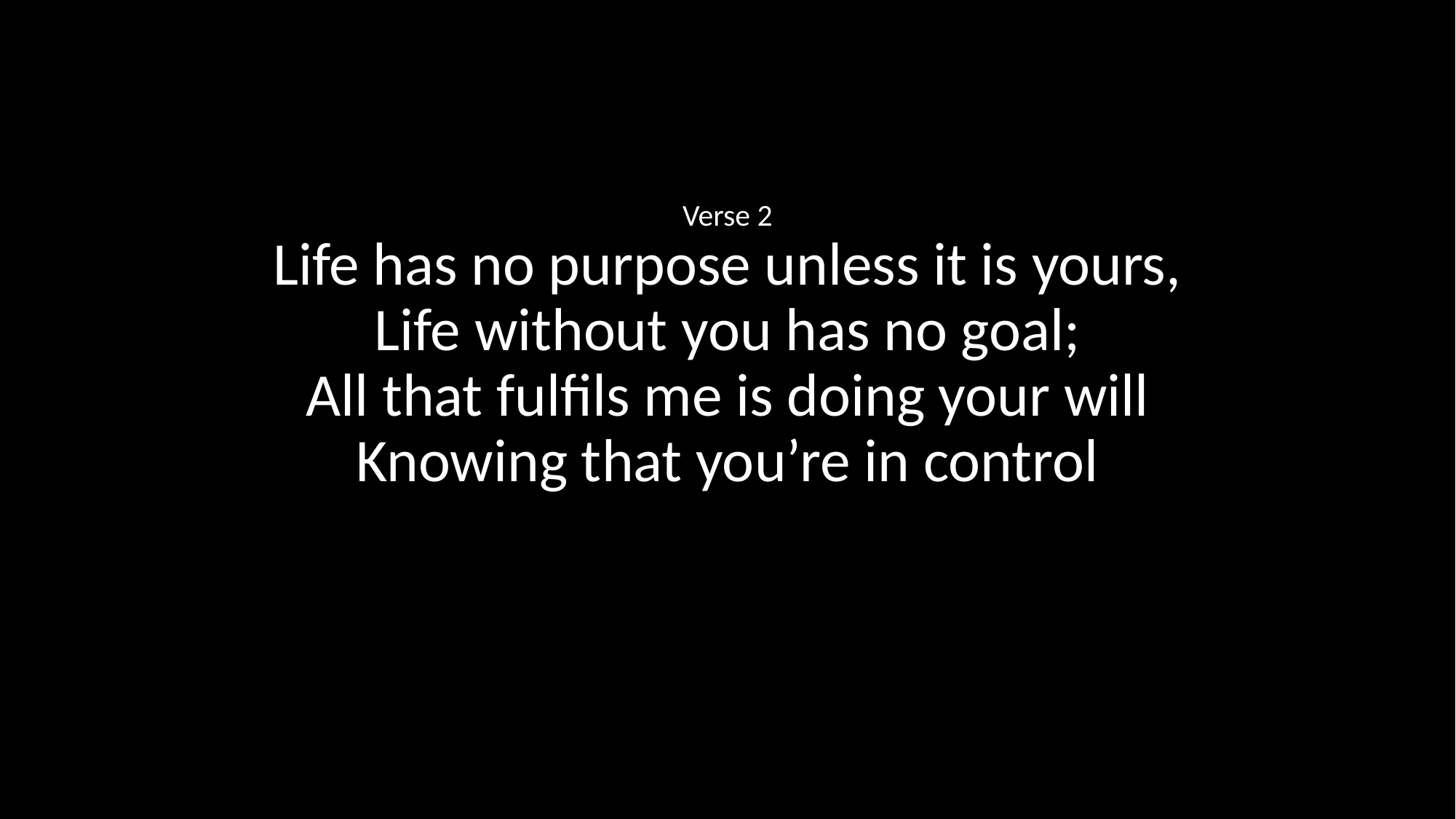

Verse 2
Life has no purpose unless it is yours,
Life without you has no goal;
All that fulfils me is doing your will
Knowing that you’re in control